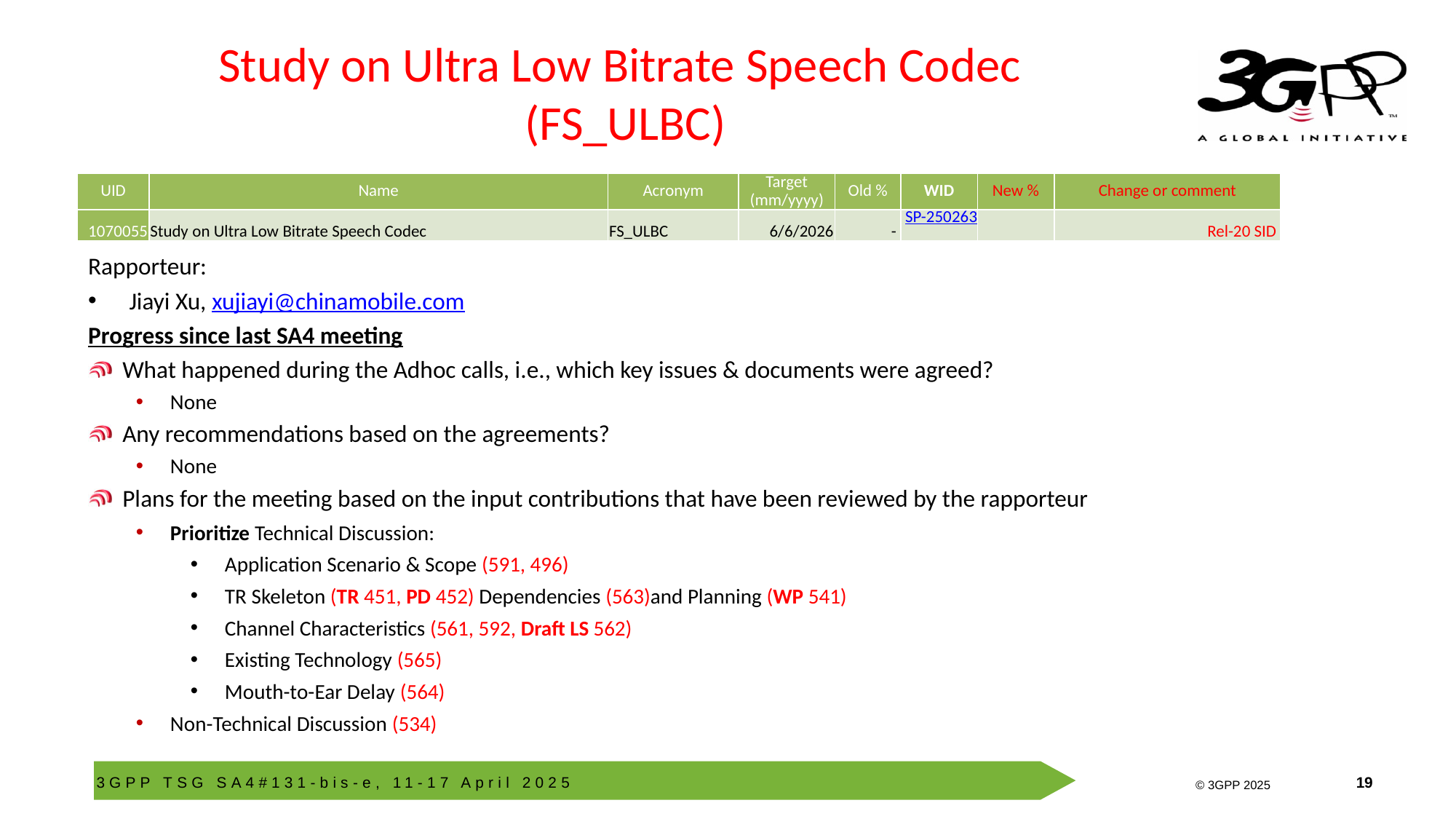

# Study on Ultra Low Bitrate Speech Codec (FS_ULBC)
| UID | Name | Acronym | Target (mm/yyyy) | Old % | WID | New % | Change or comment |
| --- | --- | --- | --- | --- | --- | --- | --- |
| 1070055 | Study on Ultra Low Bitrate Speech Codec | FS\_ULBC | 6/6/2026 | - | SP-250263 |  | Rel-20 SID |
Rapporteur:
Jiayi Xu, xujiayi@chinamobile.com
Progress since last SA4 meeting
What happened during the Adhoc calls, i.e., which key issues & documents were agreed?
None
Any recommendations based on the agreements?
None
Plans for the meeting based on the input contributions that have been reviewed by the rapporteur
Prioritize Technical Discussion:
Application Scenario & Scope (591, 496)
TR Skeleton (TR 451, PD 452) Dependencies (563)and Planning (WP 541)
Channel Characteristics (561, 592, Draft LS 562)
Existing Technology (565)
Mouth-to-Ear Delay (564)
Non-Technical Discussion (534)